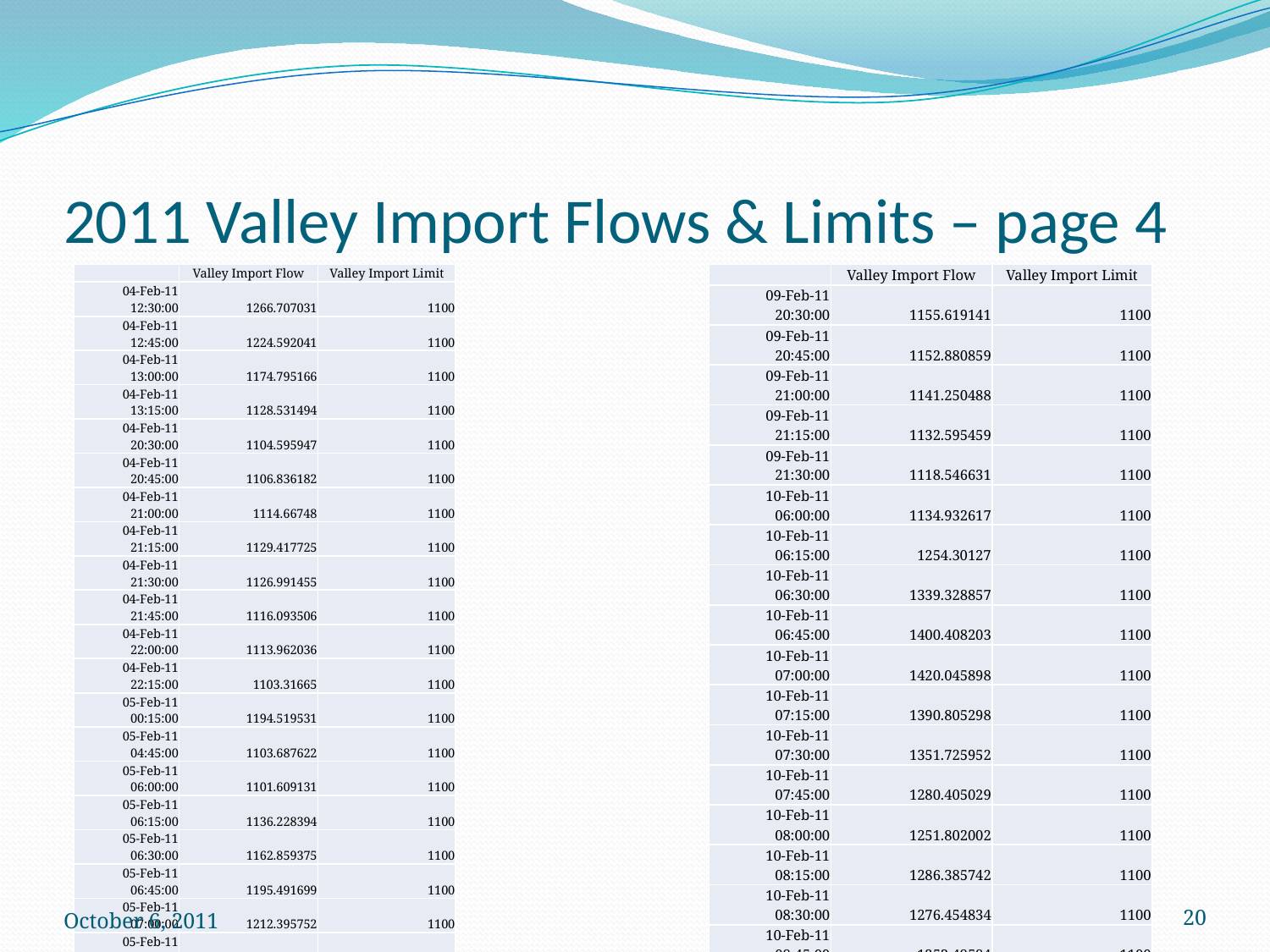

# 2011 Valley Import Flows & Limits – page 4
|  | Valley Import Flow | Valley Import Limit |
| --- | --- | --- |
| 04-Feb-11 12:30:00 | 1266.707031 | 1100 |
| 04-Feb-11 12:45:00 | 1224.592041 | 1100 |
| 04-Feb-11 13:00:00 | 1174.795166 | 1100 |
| 04-Feb-11 13:15:00 | 1128.531494 | 1100 |
| 04-Feb-11 20:30:00 | 1104.595947 | 1100 |
| 04-Feb-11 20:45:00 | 1106.836182 | 1100 |
| 04-Feb-11 21:00:00 | 1114.66748 | 1100 |
| 04-Feb-11 21:15:00 | 1129.417725 | 1100 |
| 04-Feb-11 21:30:00 | 1126.991455 | 1100 |
| 04-Feb-11 21:45:00 | 1116.093506 | 1100 |
| 04-Feb-11 22:00:00 | 1113.962036 | 1100 |
| 04-Feb-11 22:15:00 | 1103.31665 | 1100 |
| 05-Feb-11 00:15:00 | 1194.519531 | 1100 |
| 05-Feb-11 04:45:00 | 1103.687622 | 1100 |
| 05-Feb-11 06:00:00 | 1101.609131 | 1100 |
| 05-Feb-11 06:15:00 | 1136.228394 | 1100 |
| 05-Feb-11 06:30:00 | 1162.859375 | 1100 |
| 05-Feb-11 06:45:00 | 1195.491699 | 1100 |
| 05-Feb-11 07:00:00 | 1212.395752 | 1100 |
| 05-Feb-11 07:15:00 | 1225.537842 | 1100 |
| 05-Feb-11 07:30:00 | 1240.073486 | 1100 |
| 05-Feb-11 07:45:00 | 1246.150391 | 1100 |
| 05-Feb-11 08:00:00 | 1240.183716 | 1100 |
| 05-Feb-11 08:15:00 | 1219.201782 | 1100 |
| 05-Feb-11 08:30:00 | 1194.91333 | 1100 |
| 05-Feb-11 08:45:00 | 1170.34375 | 1100 |
| 05-Feb-11 09:00:00 | 1136.563477 | 1100 |
| 05-Feb-11 10:15:00 | 1105.019531 | 1100 |
| 09-Feb-11 16:15:00 | 1129.848511 | 1100 |
| 09-Feb-11 16:45:00 | 1106.03186 | 1100 |
| 09-Feb-11 17:30:00 | 1112.869629 | 1100 |
| 09-Feb-11 19:30:00 | 1109.869873 | 1100 |
| 09-Feb-11 19:45:00 | 1125.979736 | 1100 |
| 09-Feb-11 20:00:00 | 1136.512207 | 1100 |
| 09-Feb-11 20:15:00 | 1145.505371 | 1100 |
|  | Valley Import Flow | Valley Import Limit |
| --- | --- | --- |
| 09-Feb-11 20:30:00 | 1155.619141 | 1100 |
| 09-Feb-11 20:45:00 | 1152.880859 | 1100 |
| 09-Feb-11 21:00:00 | 1141.250488 | 1100 |
| 09-Feb-11 21:15:00 | 1132.595459 | 1100 |
| 09-Feb-11 21:30:00 | 1118.546631 | 1100 |
| 10-Feb-11 06:00:00 | 1134.932617 | 1100 |
| 10-Feb-11 06:15:00 | 1254.30127 | 1100 |
| 10-Feb-11 06:30:00 | 1339.328857 | 1100 |
| 10-Feb-11 06:45:00 | 1400.408203 | 1100 |
| 10-Feb-11 07:00:00 | 1420.045898 | 1100 |
| 10-Feb-11 07:15:00 | 1390.805298 | 1100 |
| 10-Feb-11 07:30:00 | 1351.725952 | 1100 |
| 10-Feb-11 07:45:00 | 1280.405029 | 1100 |
| 10-Feb-11 08:00:00 | 1251.802002 | 1100 |
| 10-Feb-11 08:15:00 | 1286.385742 | 1100 |
| 10-Feb-11 08:30:00 | 1276.454834 | 1100 |
| 10-Feb-11 08:45:00 | 1253.48584 | 1100 |
| 10-Feb-11 09:00:00 | 1239.680054 | 1100 |
| 10-Feb-11 09:15:00 | 1227.309082 | 1100 |
| 10-Feb-11 09:30:00 | 1210.897461 | 1100 |
| 10-Feb-11 09:45:00 | 1191.294434 | 1100 |
| 10-Feb-11 10:00:00 | 1161.834473 | 1100 |
| 10-Feb-11 10:15:00 | 1136.381226 | 1100 |
| 10-Feb-11 10:30:00 | 1104.778442 | 1100 |
| 10-Feb-11 21:00:00 | 1114.162476 | 1100 |
| 11-Feb-11 06:30:00 | 1125.252808 | 1100 |
| 11-Feb-11 06:45:00 | 1156.460693 | 1100 |
| 11-Feb-11 07:00:00 | 1107.830078 | 1100 |
| 11-Feb-11 07:15:00 | 1104.907715 | 1100 |
| 24-Feb-11 22:00:00 | 1175.785522 | 1100 |
October 6, 2011
20